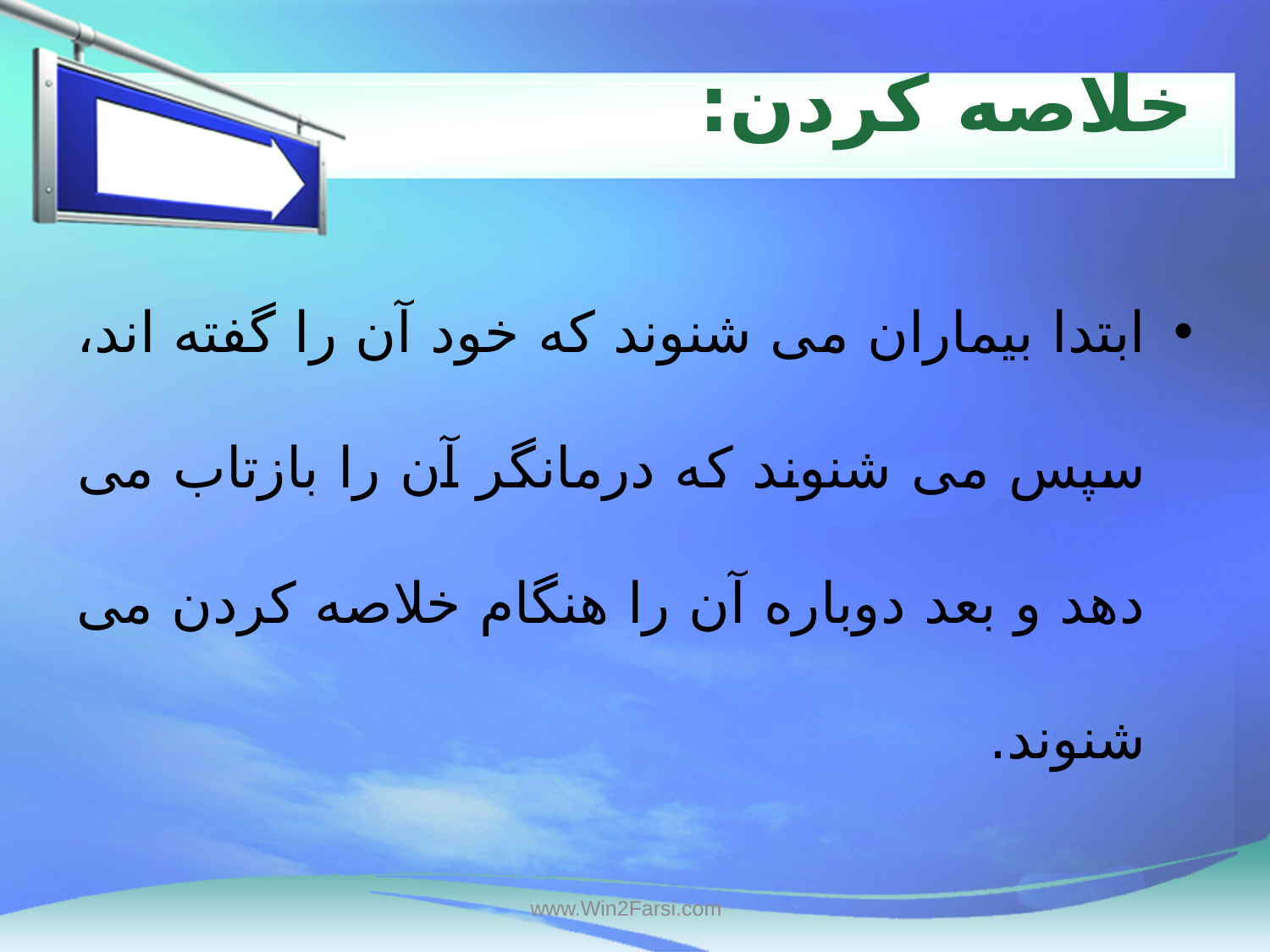

# خلاصه کردن:
ابتدا بیماران می شنوند که خود آن را گفته اند، سپس می شنوند که درمانگر آن را بازتاب می دهد و بعد دوباره آن را هنگام خلاصه کردن می شنوند.

www.Win2Farsi.com